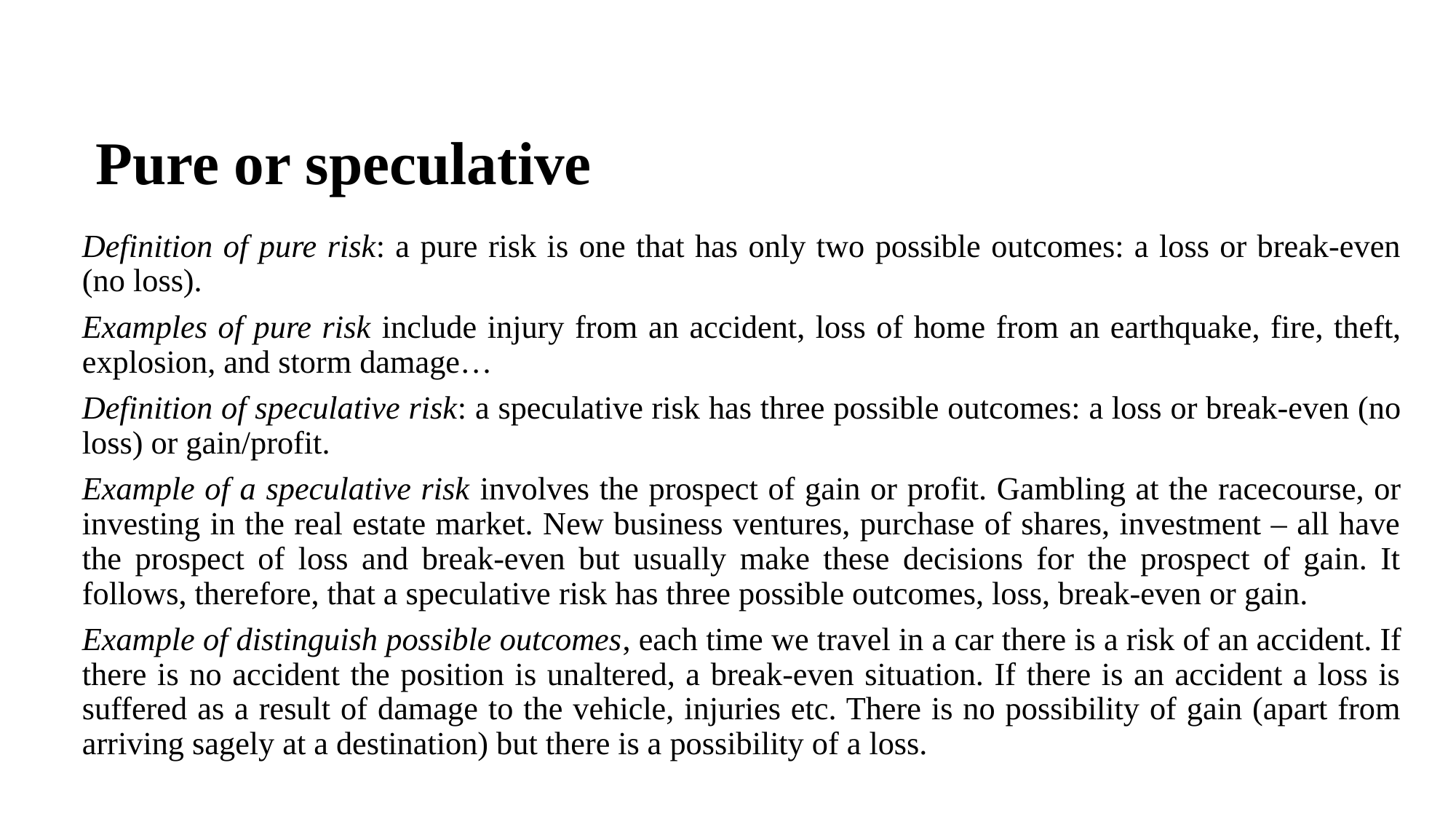

# Pure or speculative
Definition of pure risk: a pure risk is one that has only two possible outcomes: a loss or break-even (no loss).
Examples of pure risk include injury from an accident, loss of home from an earthquake, fire, theft, explosion, and storm damage…
Definition of speculative risk: a speculative risk has three possible outcomes: a loss or break-even (no loss) or gain/profit.
Example of a speculative risk involves the prospect of gain or profit. Gambling at the racecourse, or investing in the real estate market. New business ventures, purchase of shares, investment – all have the prospect of loss and break-even but usually make these decisions for the prospect of gain. It follows, therefore, that a speculative risk has three possible outcomes, loss, break-even or gain.
Example of distinguish possible outcomes, each time we travel in a car there is a risk of an accident. If there is no accident the position is unaltered, a break-even situation. If there is an accident a loss is suffered as a result of damage to the vehicle, injuries etc. There is no possibility of gain (apart from arriving sagely at a destination) but there is a possibility of a loss.